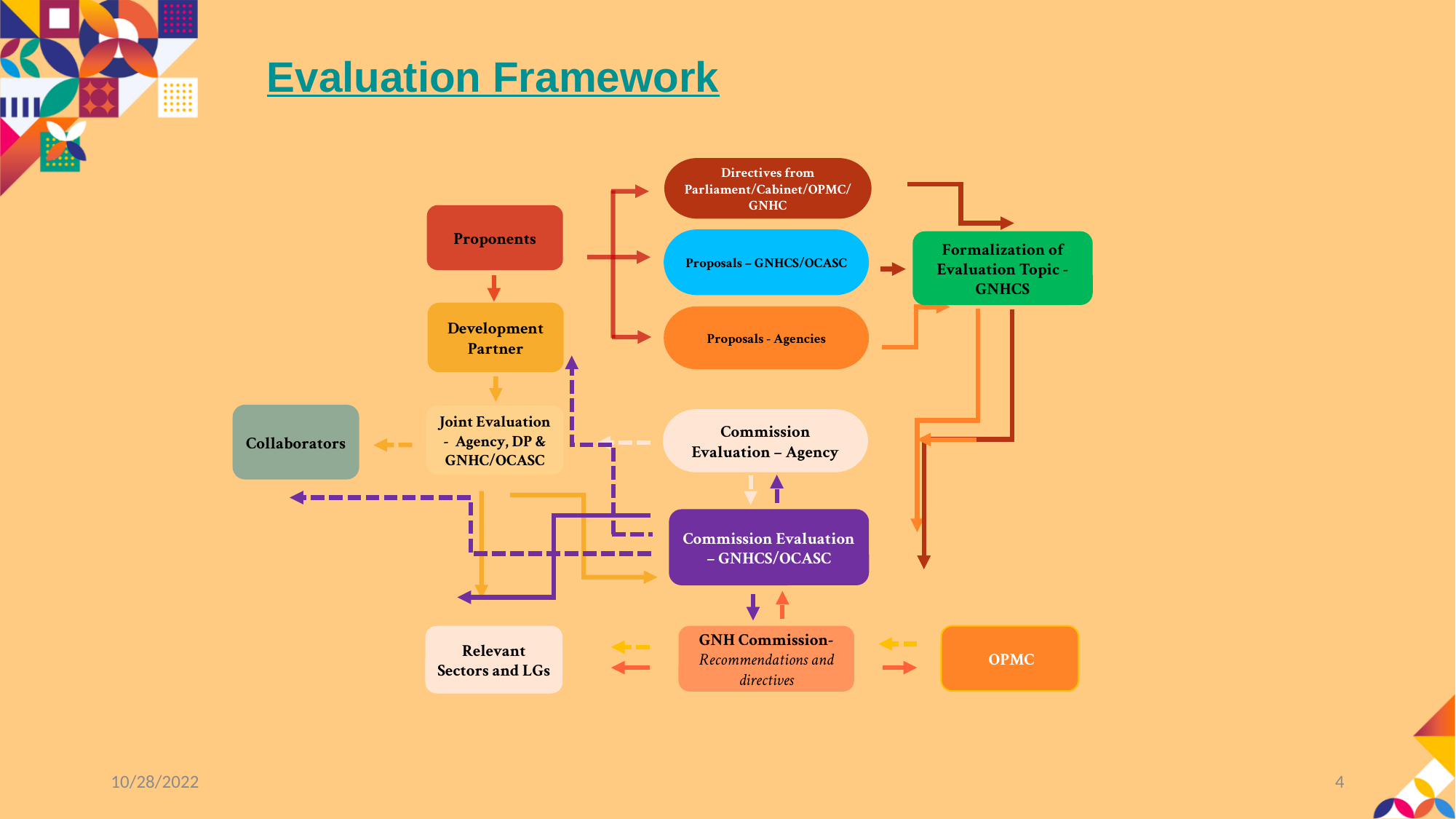

# Evaluation Framework
Directives from Parliament/Cabinet/OPMC/GNHC
Proponents
Proposals – GNHCS/OCASC
Formalization of Evaluation Topic - GNHCS

Development Partner
Proposals - Agencies
Collaborators
Joint Evaluation -  Agency, DP & GNHC/OCASC
Commission Evaluation – Agency
Commission Evaluation – GNHCS/OCASC
Relevant Sectors and LGs
 OPMC
GNH Commission- Recommendations and directives
10/28/2022
4